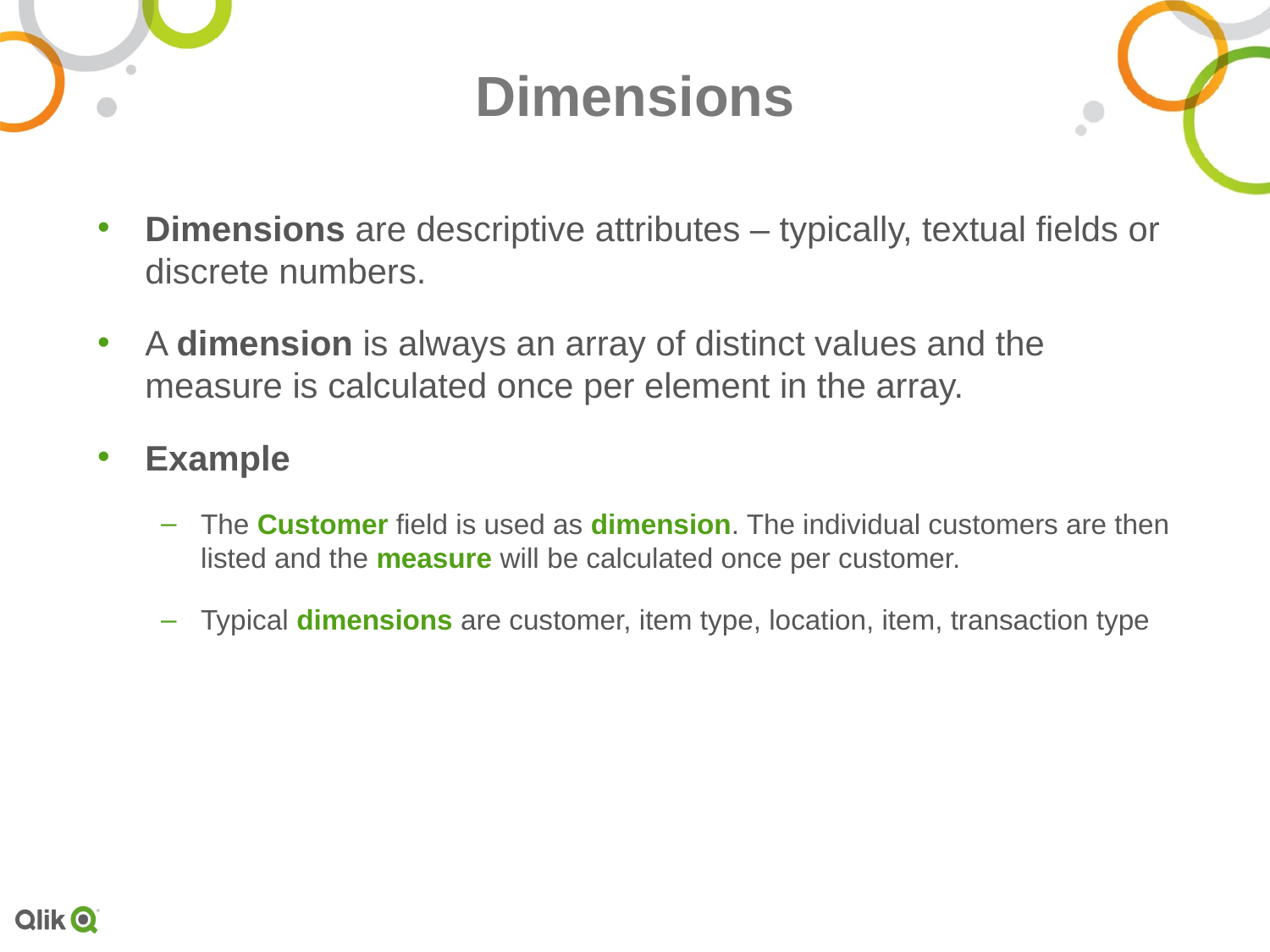

# Dimensions
Dimensions are descriptive attributes – typically, textual fields or discrete numbers.
A dimension is always an array of distinct values and the measure is calculated once per element in the array.
Example
The Customer field is used as dimension. The individual customers are then listed and the measure will be calculated once per customer.
Typical dimensions are customer, item type, location, item, transaction type